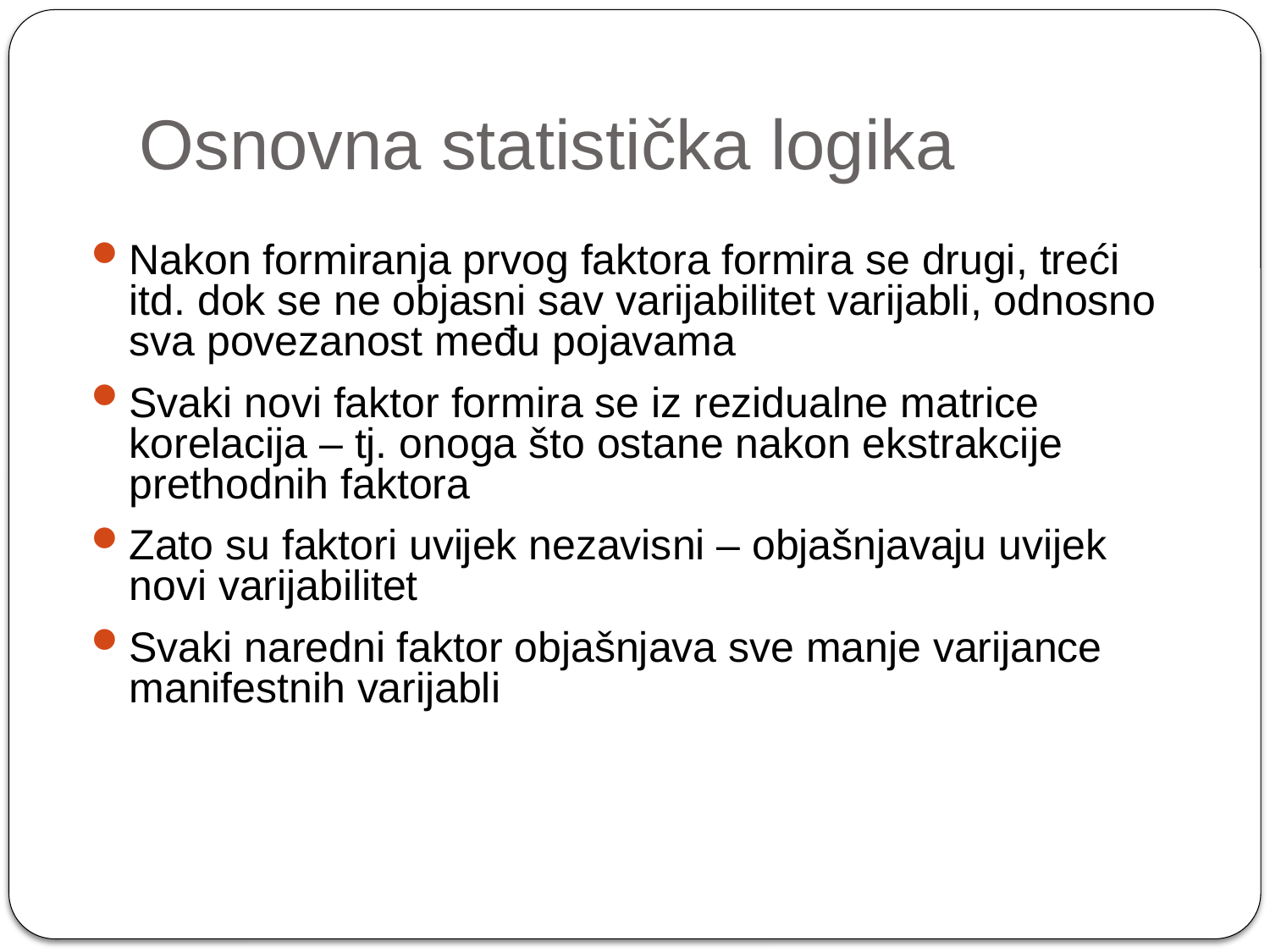

# Osnovna statistička logika
Nakon formiranja prvog faktora formira se drugi, treći itd. dok se ne objasni sav varijabilitet varijabli, odnosno sva povezanost među pojavama
Svaki novi faktor formira se iz rezidualne matrice korelacija – tj. onoga što ostane nakon ekstrakcije prethodnih faktora
Zato su faktori uvijek nezavisni – objašnjavaju uvijek novi varijabilitet
Svaki naredni faktor objašnjava sve manje varijance manifestnih varijabli